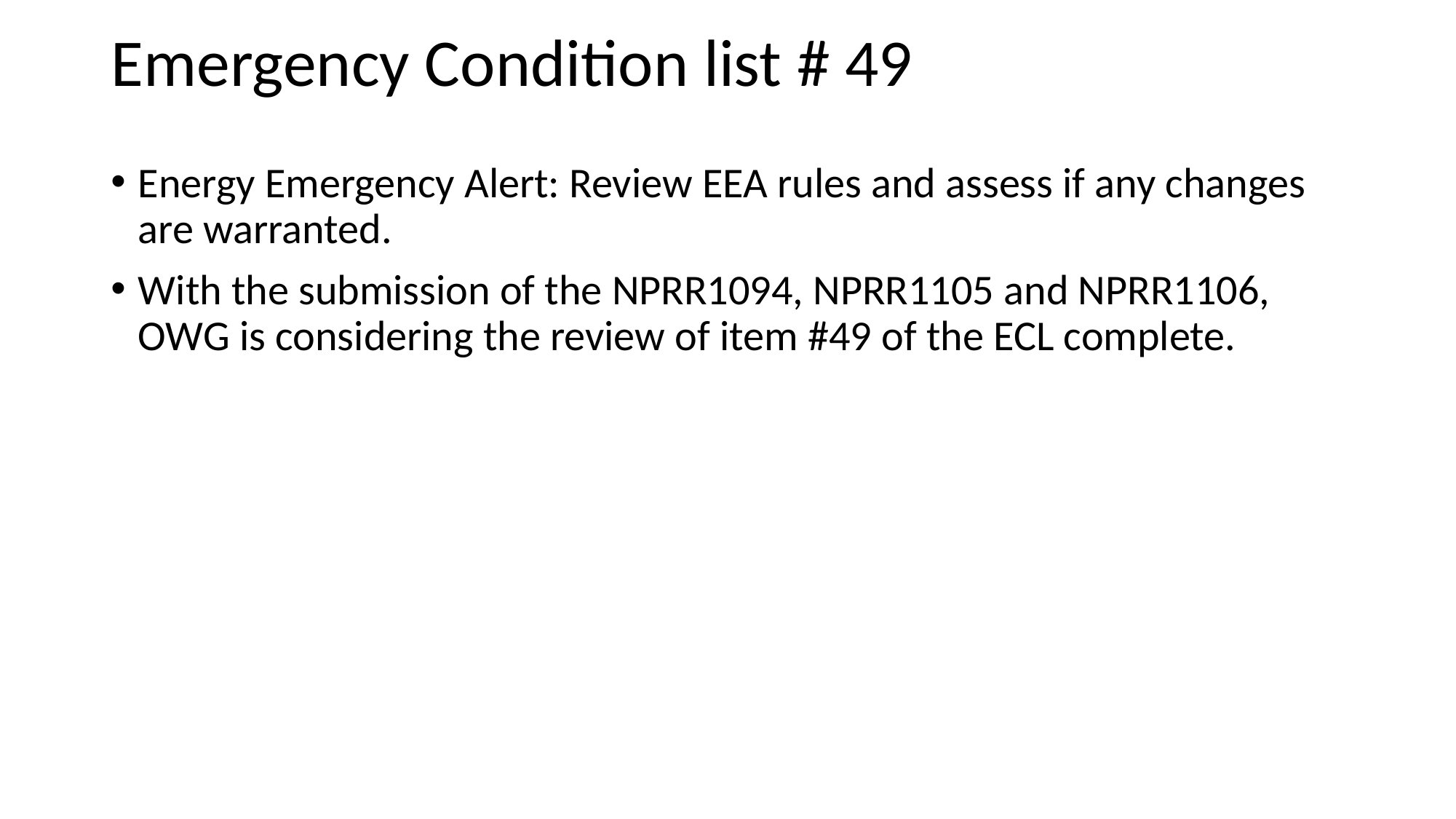

# Emergency Condition list # 49
Energy Emergency Alert: Review EEA rules and assess if any changes are warranted.
With the submission of the NPRR1094, NPRR1105 and NPRR1106, OWG is considering the review of item #49 of the ECL complete.